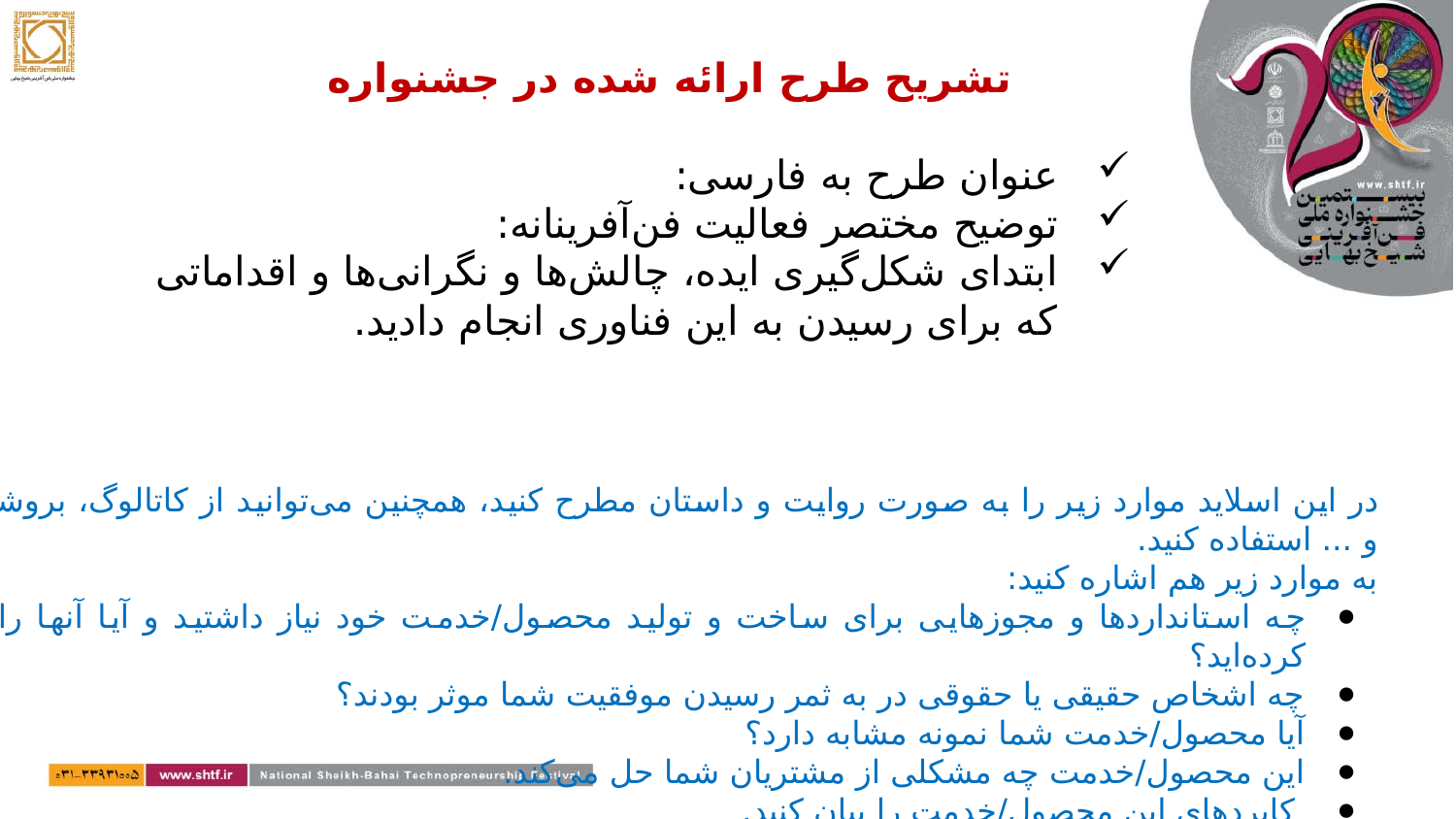

# تشریح طرح ارائه شده در جشنواره
عنوان طرح به فارسی:
توضیح مختصر فعالیت فن‌آفرینانه:
ابتدای شکل‌گیری ایده، چالش‌ها و نگرانی‌ها و اقداماتی که برای رسیدن به این فناوری انجام دادید.

در این اسلاید موارد زیر را به صورت روایت و داستان مطرح کنید، همچنین می‌توانید از کاتالوگ، بروشور، فیلم و ... استفاده کنید.
به موارد زیر هم اشاره کنید:
چه استانداردها و مجوزهایی برای ساخت و تولید محصول/خدمت خود نیاز داشتید و آیا آنها را دریافت کرده‌اید؟
چه اشخاص حقیقی یا حقوقی در به ثمر رسیدن موفقیت شما موثر بودند؟
آیا محصول/خدمت شما نمونه مشابه دارد؟
این محصول/خدمت چه مشکلی از مشتریان شما حل می‌کند.
 کابردهای این محصول/خدمت را بیان کنید.